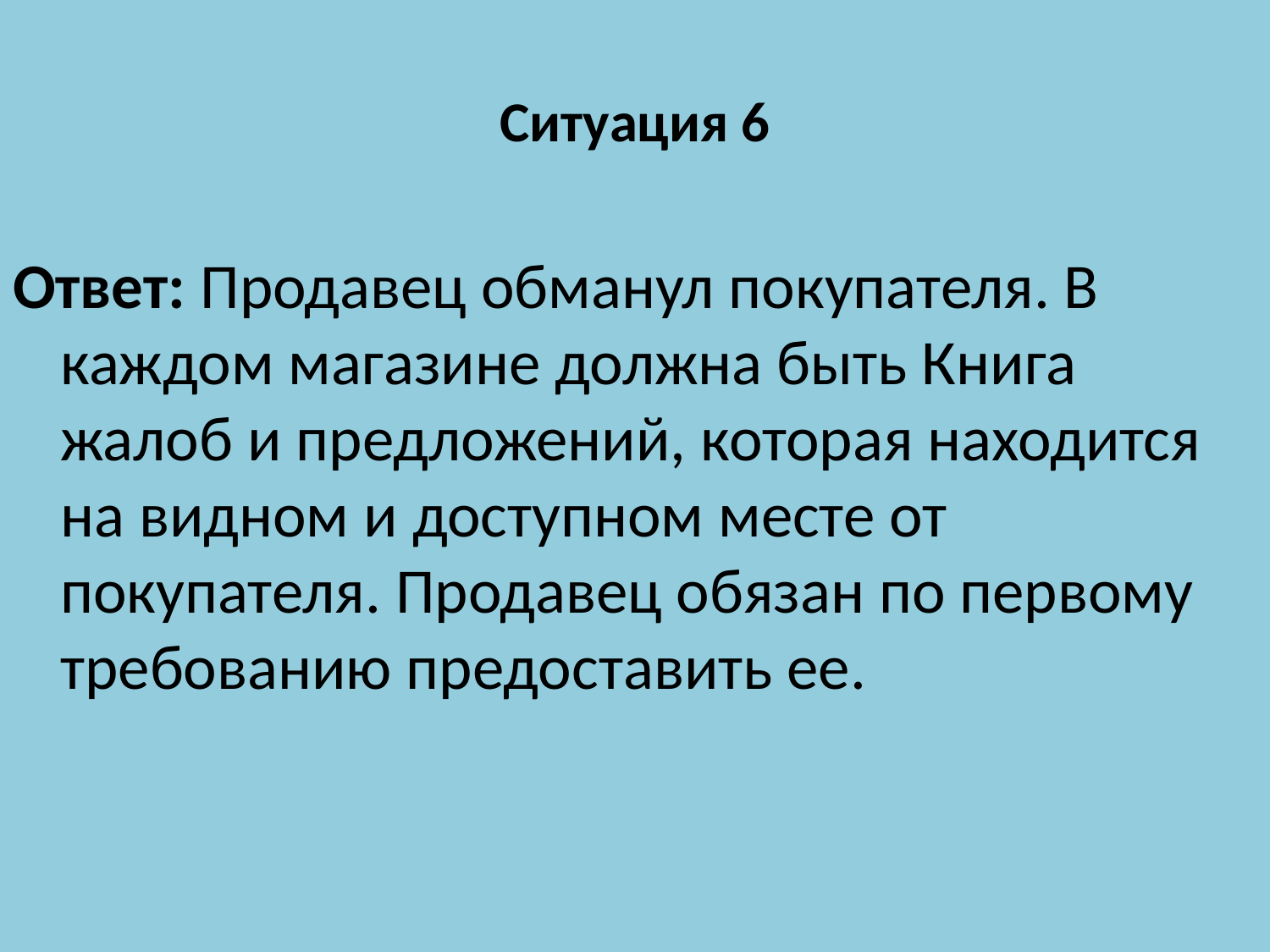

#

Ситуация 6

Ответ: Продавец обманул покупателя. В каждом магазине должна быть Книга жалоб и предложений, которая находится на видном и доступном месте от покупателя. Продавец обязан по первому требованию предоставить ее.